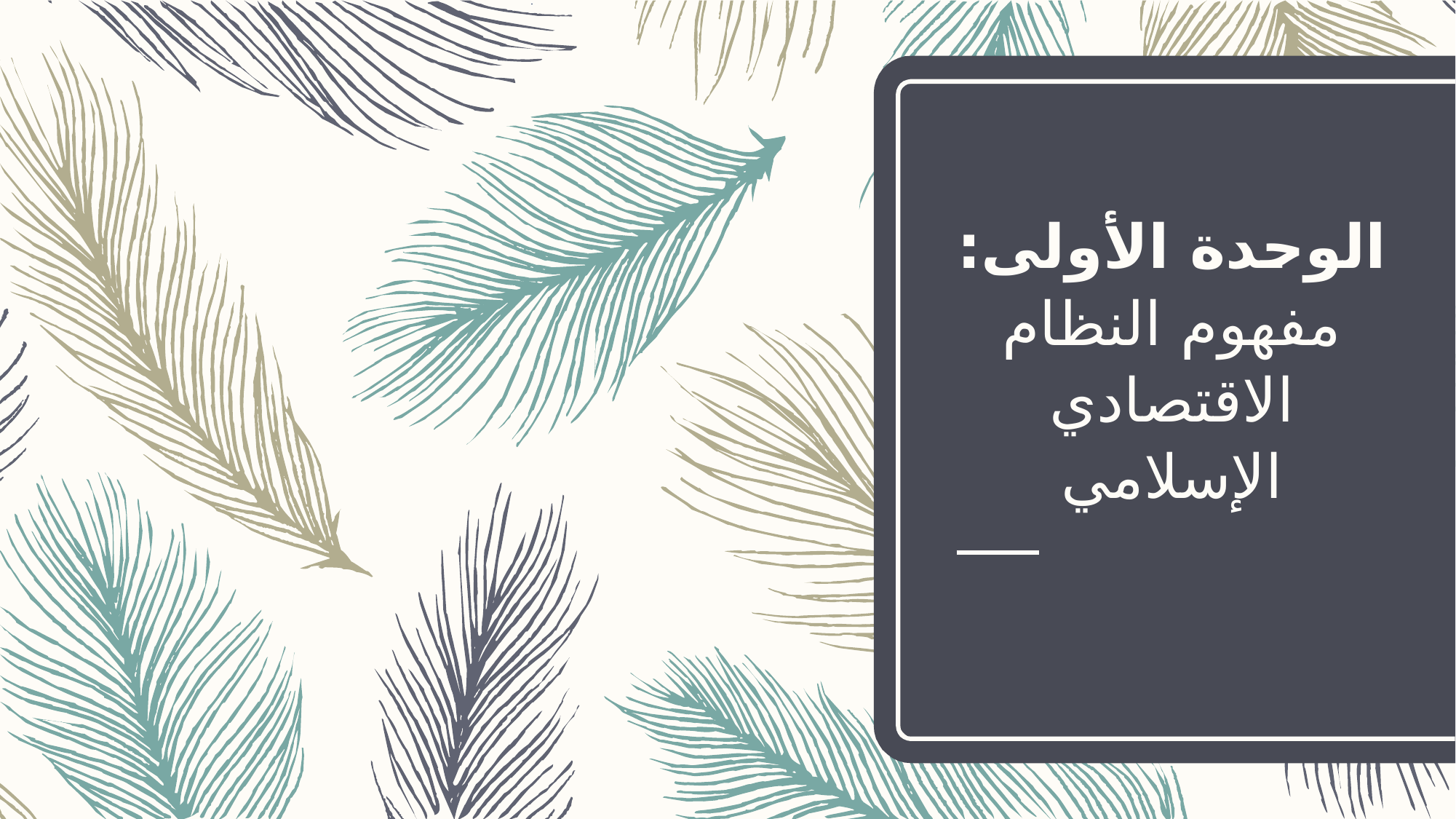

# الوحدة الأولى: مفهوم النظام الاقتصادي الإسلامي